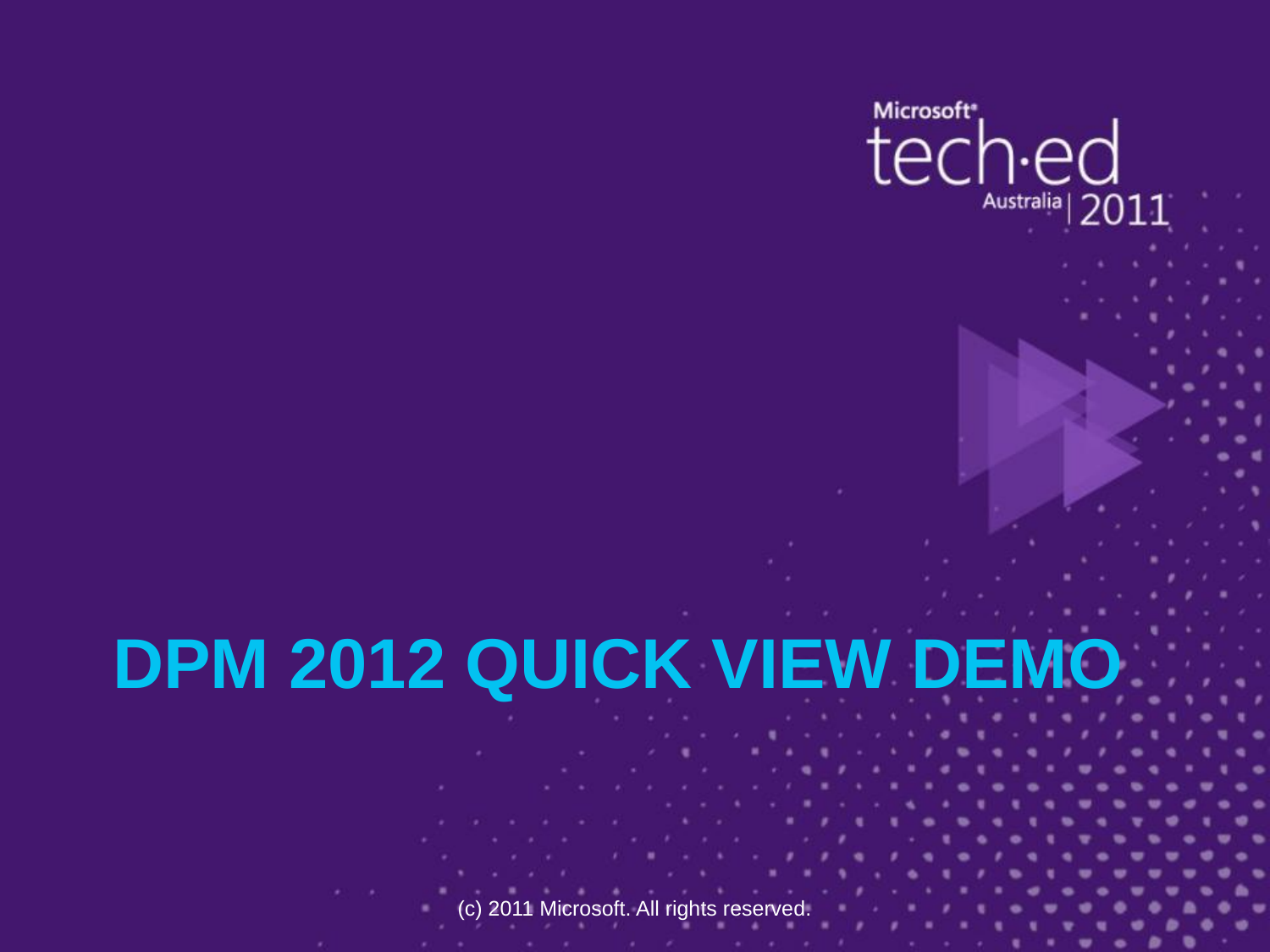

# DPM 2012 Quick View Demo
(c) 2011 Microsoft. All rights reserved.